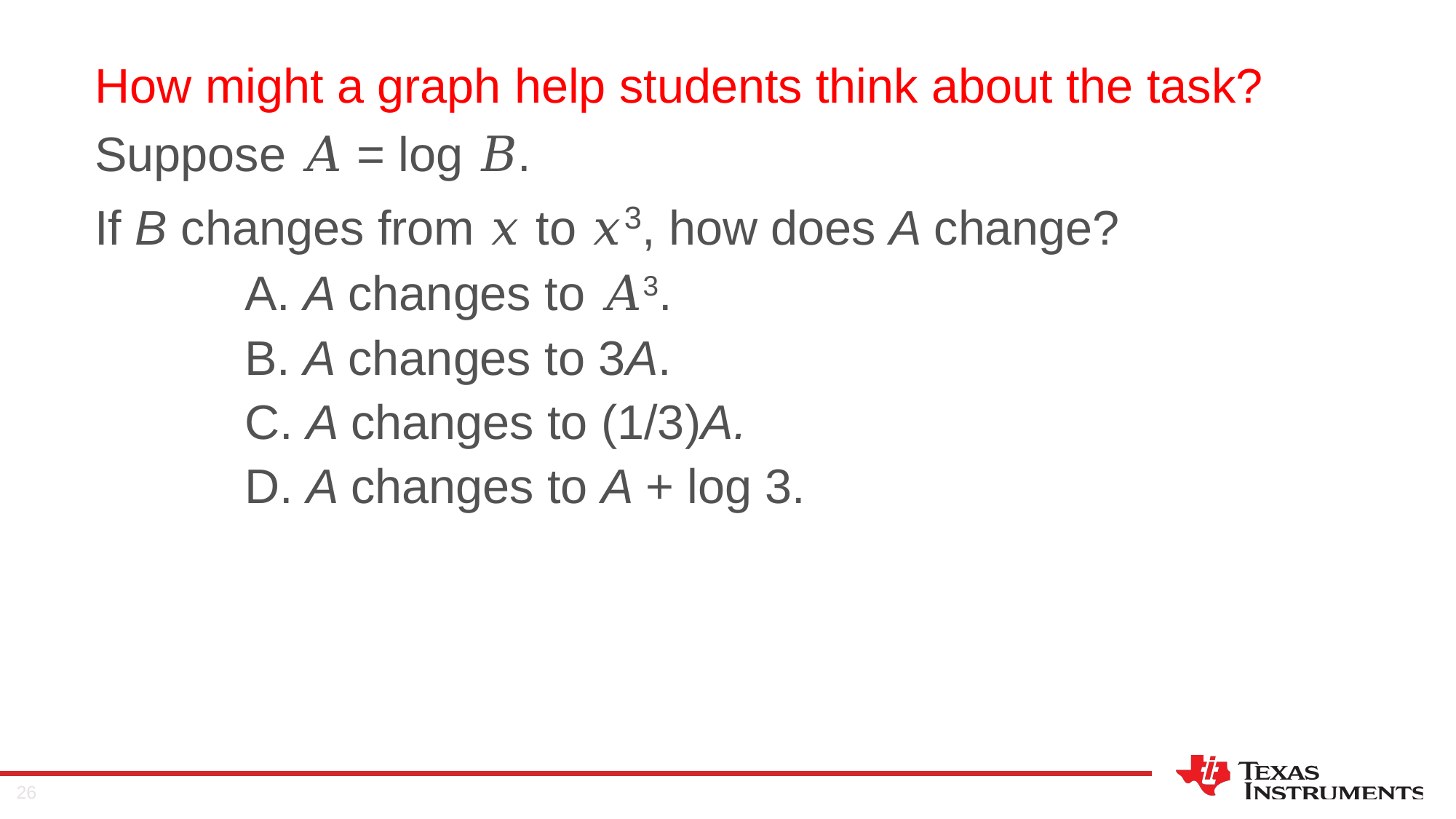

How might a graph help students think about the task?
Suppose 𝐴 = log 𝐵.
If B changes from 𝑥 to 𝑥3, how does A change?
A. A changes to 𝐴3.
B. A changes to 3A.
C. A changes to (1/3)A.
D. A changes to A + log 3.